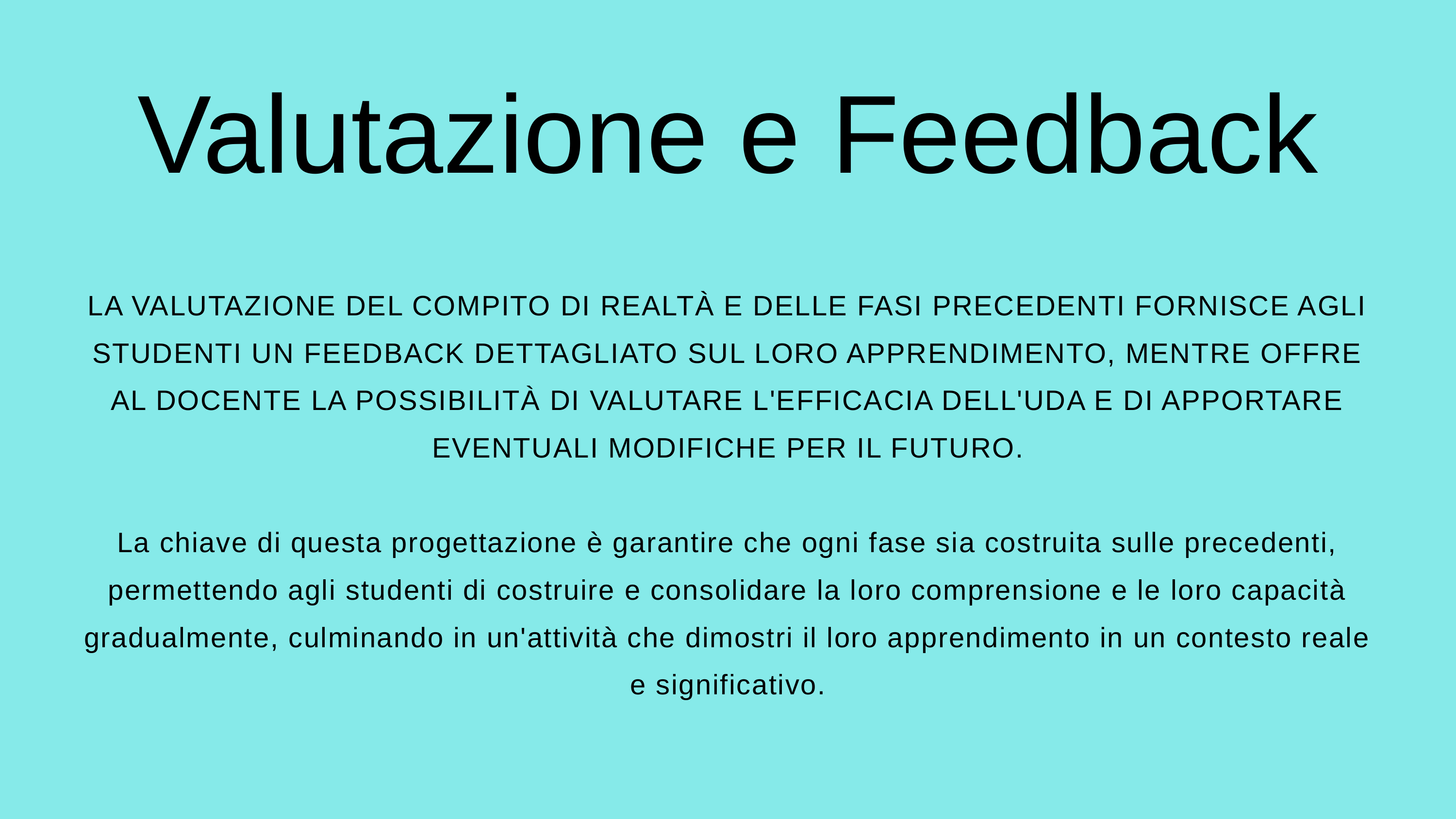

Valutazione e Feedback
LA VALUTAZIONE DEL COMPITO DI REALTÀ E DELLE FASI PRECEDENTI FORNISCE AGLI STUDENTI UN FEEDBACK DETTAGLIATO SUL LORO APPRENDIMENTO, MENTRE OFFRE AL DOCENTE LA POSSIBILITÀ DI VALUTARE L'EFFICACIA DELL'UDA E DI APPORTARE EVENTUALI MODIFICHE PER IL FUTURO.

La chiave di questa progettazione è garantire che ogni fase sia costruita sulle precedenti, permettendo agli studenti di costruire e consolidare la loro comprensione e le loro capacità gradualmente, culminando in un'attività che dimostri il loro apprendimento in un contesto reale e significativo.